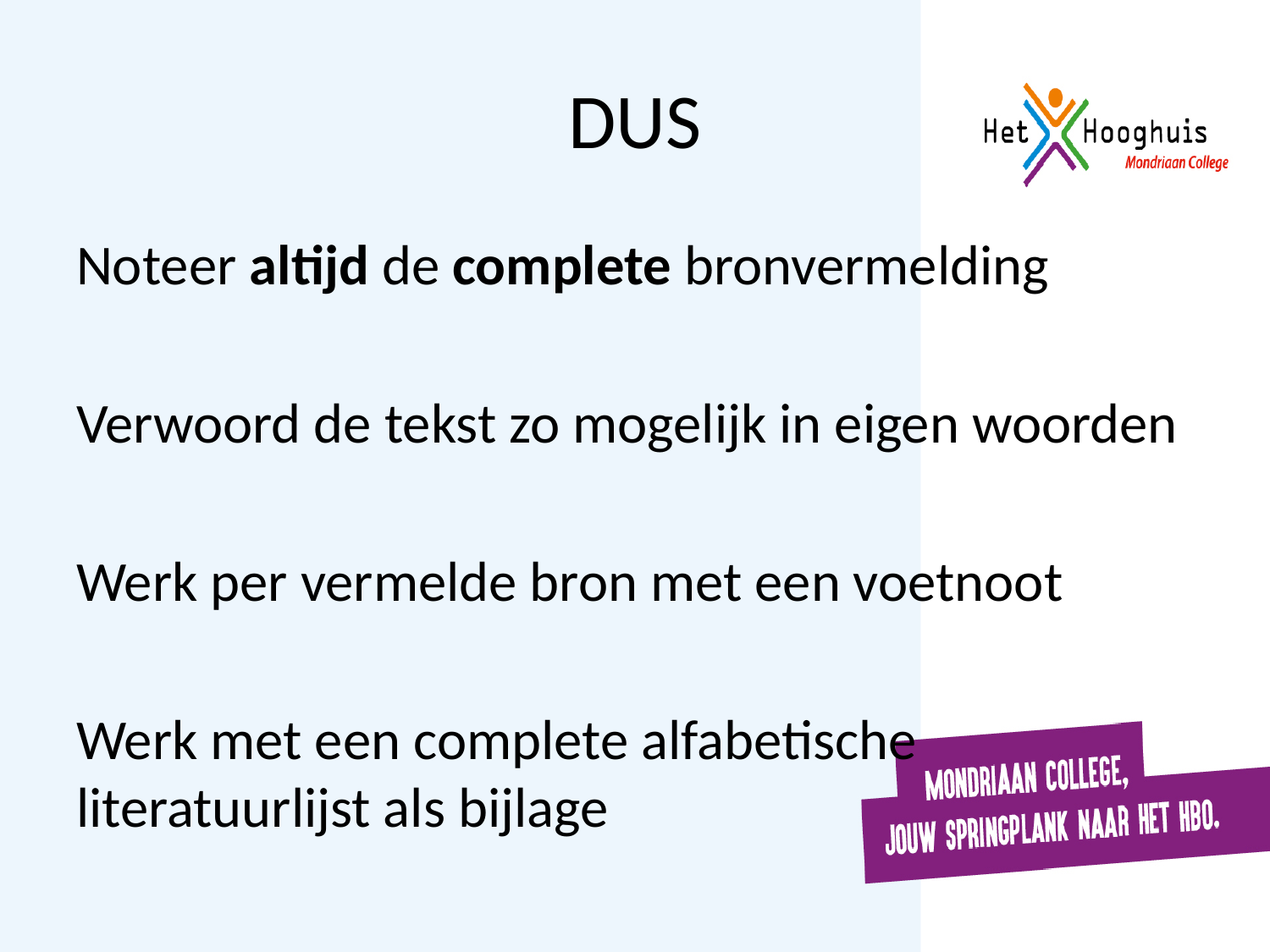

# DUS
Noteer altijd de complete bronvermelding

Verwoord de tekst zo mogelijk in eigen woorden

Werk per vermelde bron met een voetnoot

Werk met een complete alfabetische literatuurlijst als bijlage